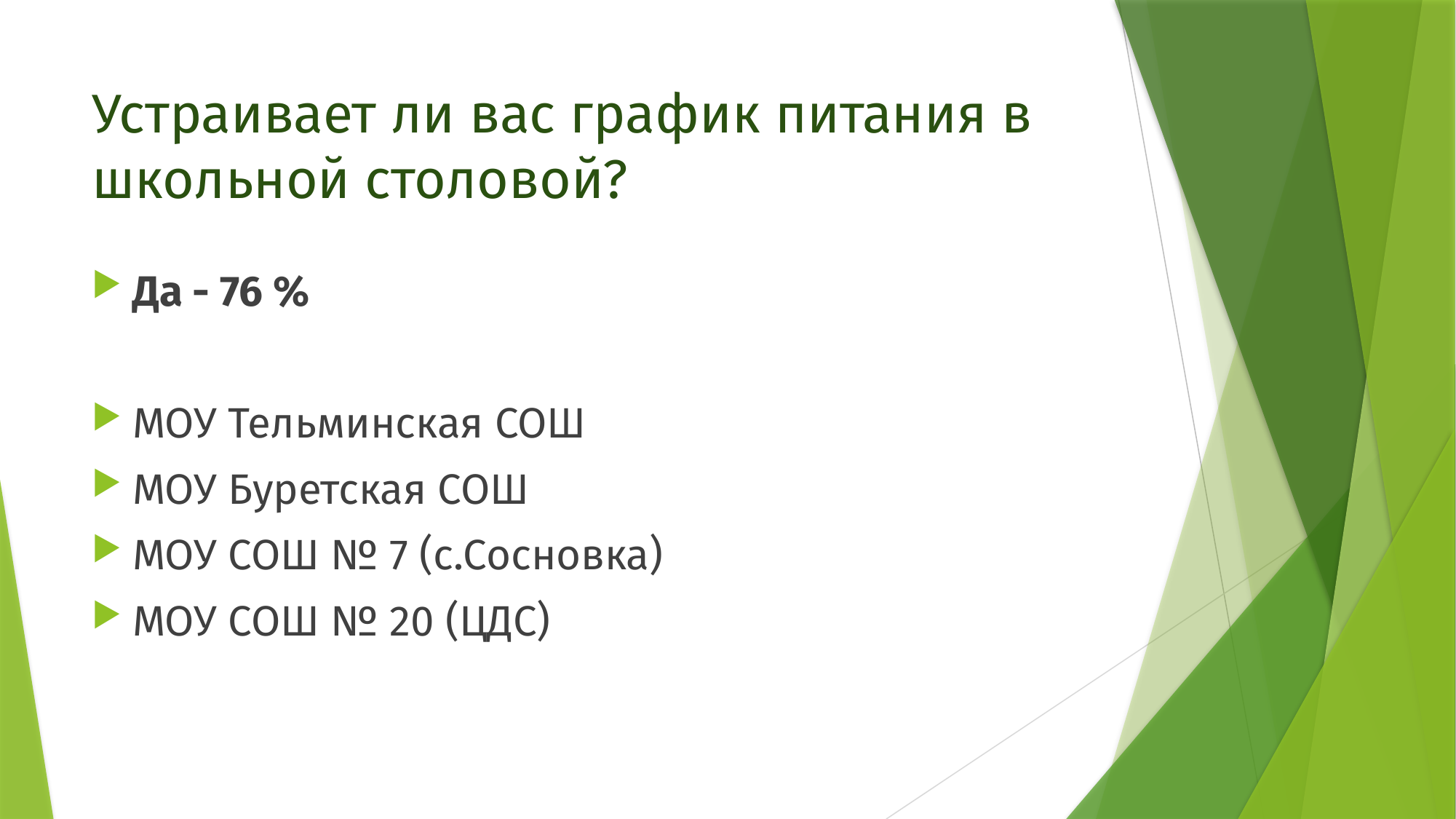

# Устраивает ли вас график питания в школьной столовой?
Да - 76 %

МОУ Тельминская СОШ
МОУ Буретская СОШ
МОУ СОШ № 7 (с.Сосновка)
МОУ СОШ № 20 (ЦДС)